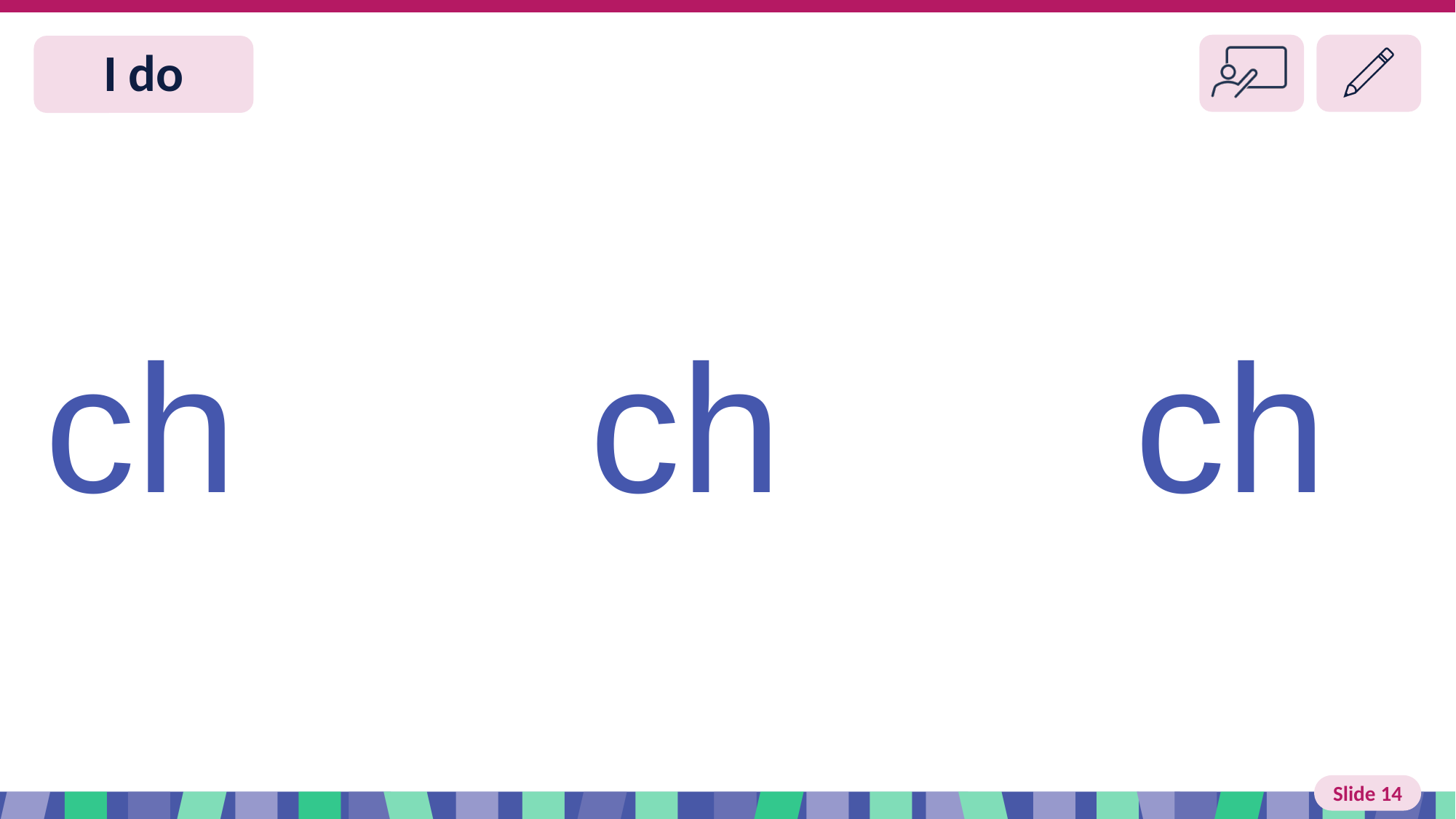

# Slide 14 I do
ch       ch       ch